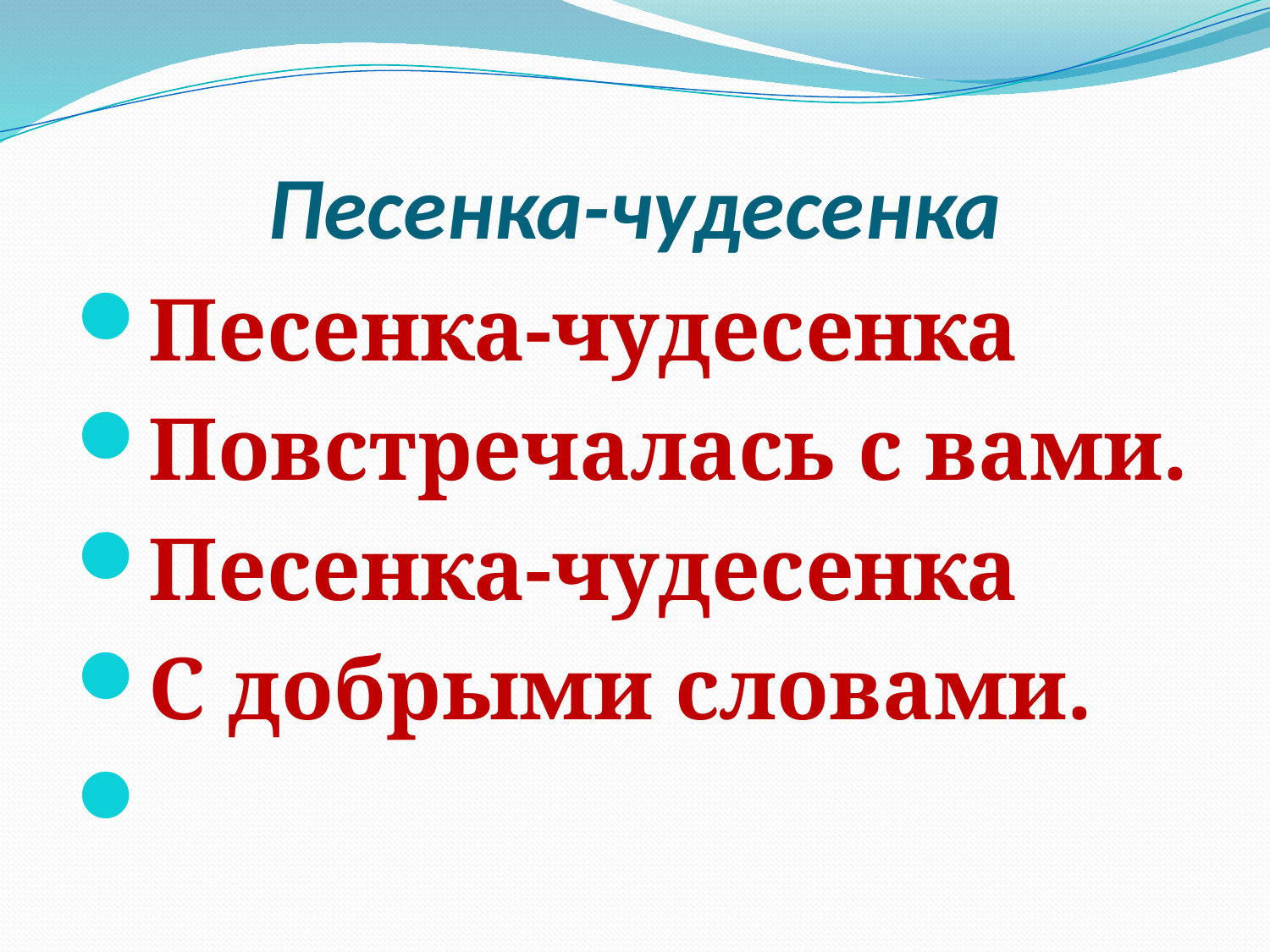

# Песенка-чудесенка
Песенка-чудесенка
Повстречалась с вами.
Песенка-чудесенка
С добрыми словами.